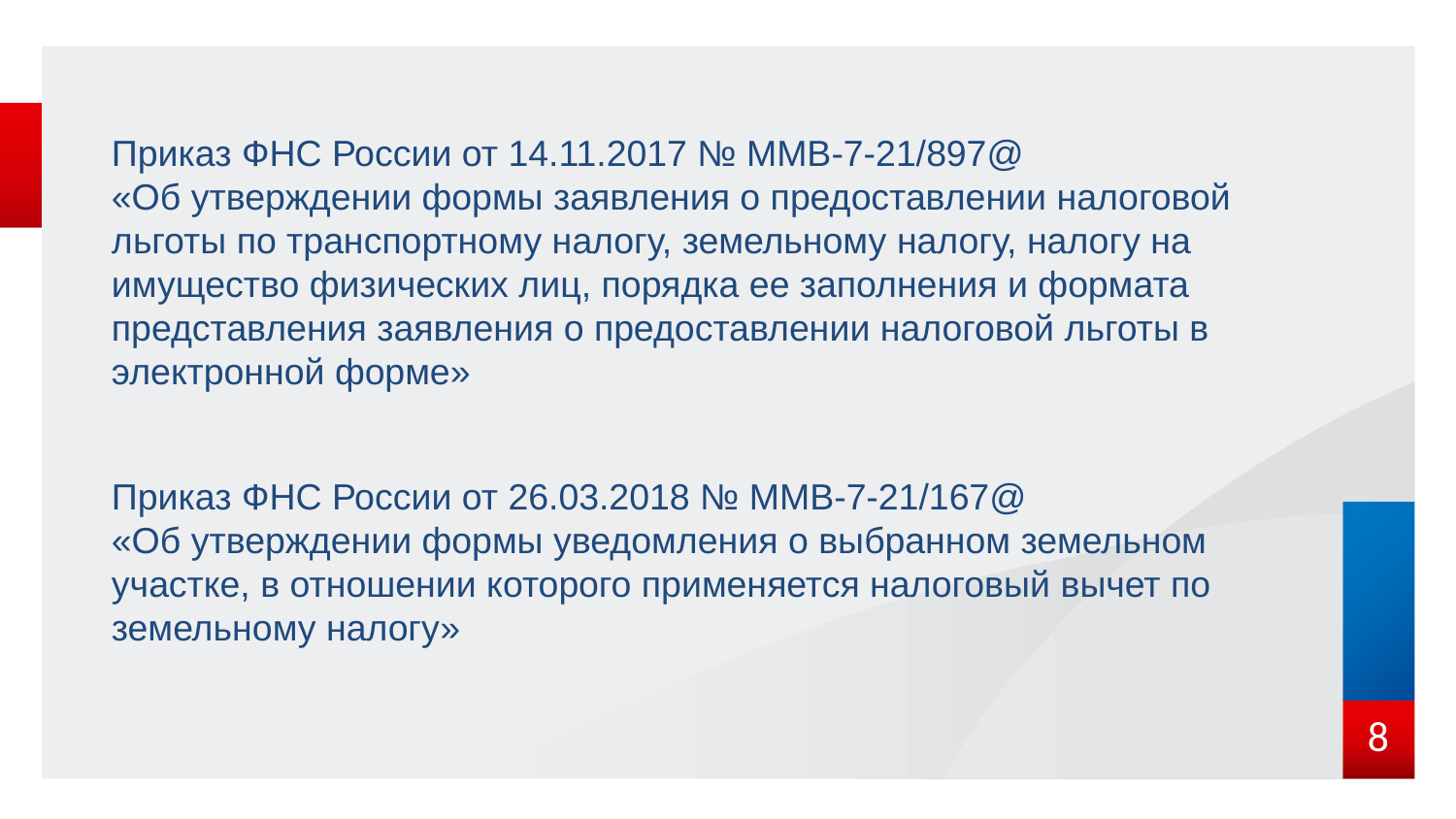

Приказ ФНС России от 14.11.2017 № ММВ-7-21/897@
«Об утверждении формы заявления о предоставлении налоговой льготы по транспортному налогу, земельному налогу, налогу на имущество физических лиц, порядка ее заполнения и формата представления заявления о предоставлении налоговой льготы в электронной форме»
Приказ ФНС России от 26.03.2018 № ММВ-7-21/167@
«Об утверждении формы уведомления о выбранном земельном участке, в отношении которого применяется налоговый вычет по земельному налогу»
8